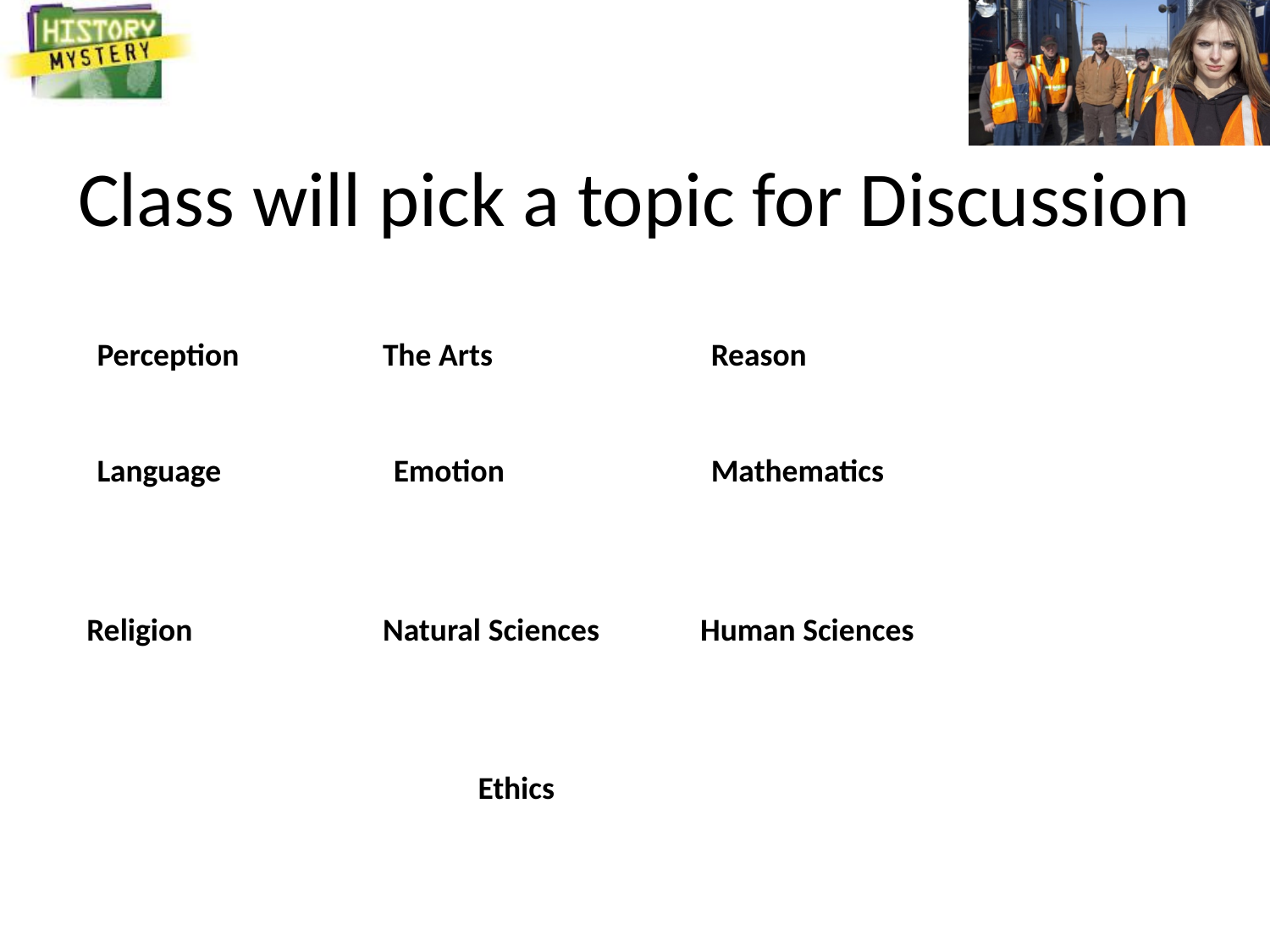

# Class will pick a topic for Discussion
Perception
The Arts
Reason
Language
Emotion
Mathematics
Religion
Natural Sciences
Human Sciences
Ethics